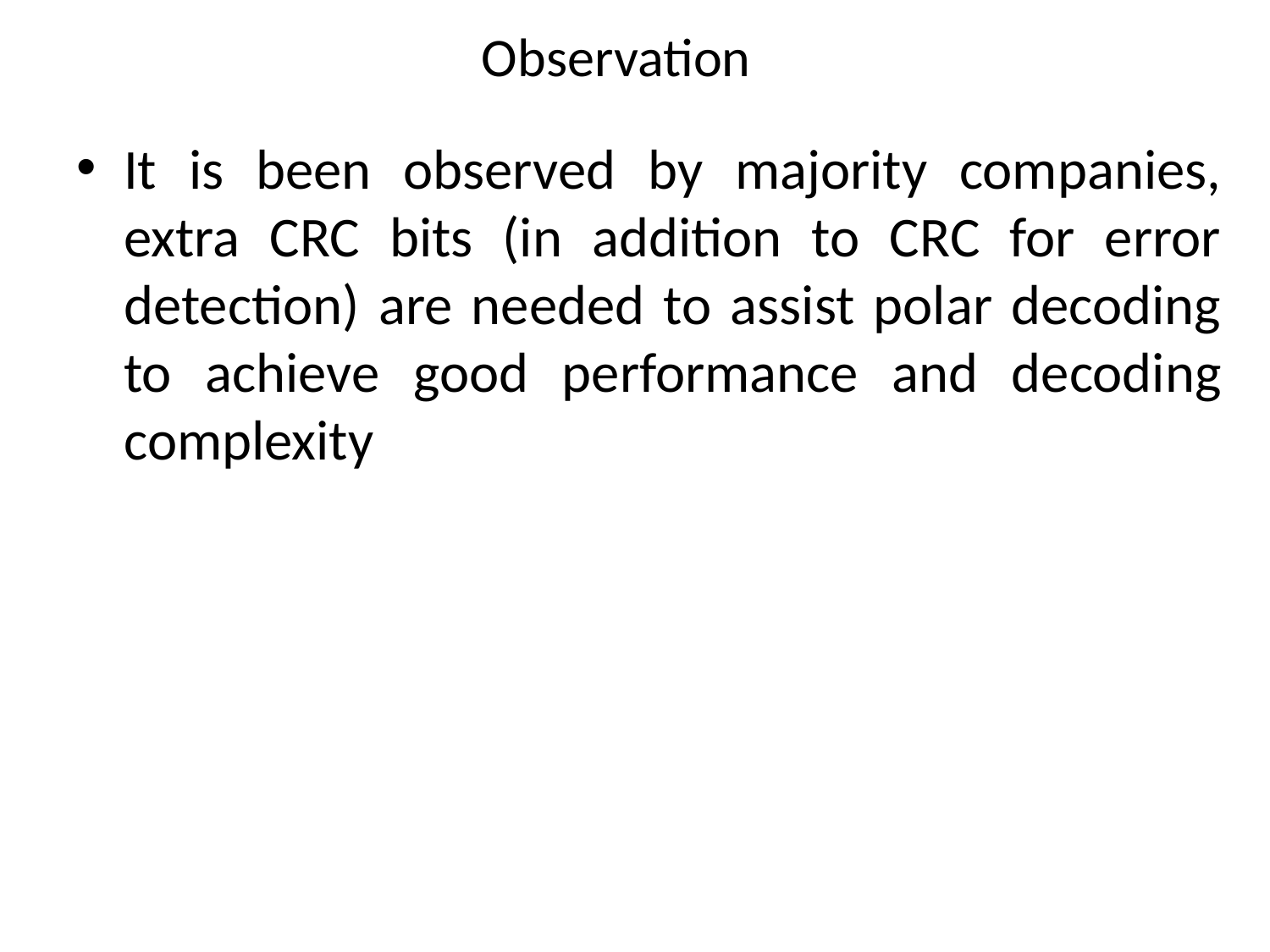

# Observation
It is been observed by majority companies, extra CRC bits (in addition to CRC for error detection) are needed to assist polar decoding to achieve good performance and decoding complexity